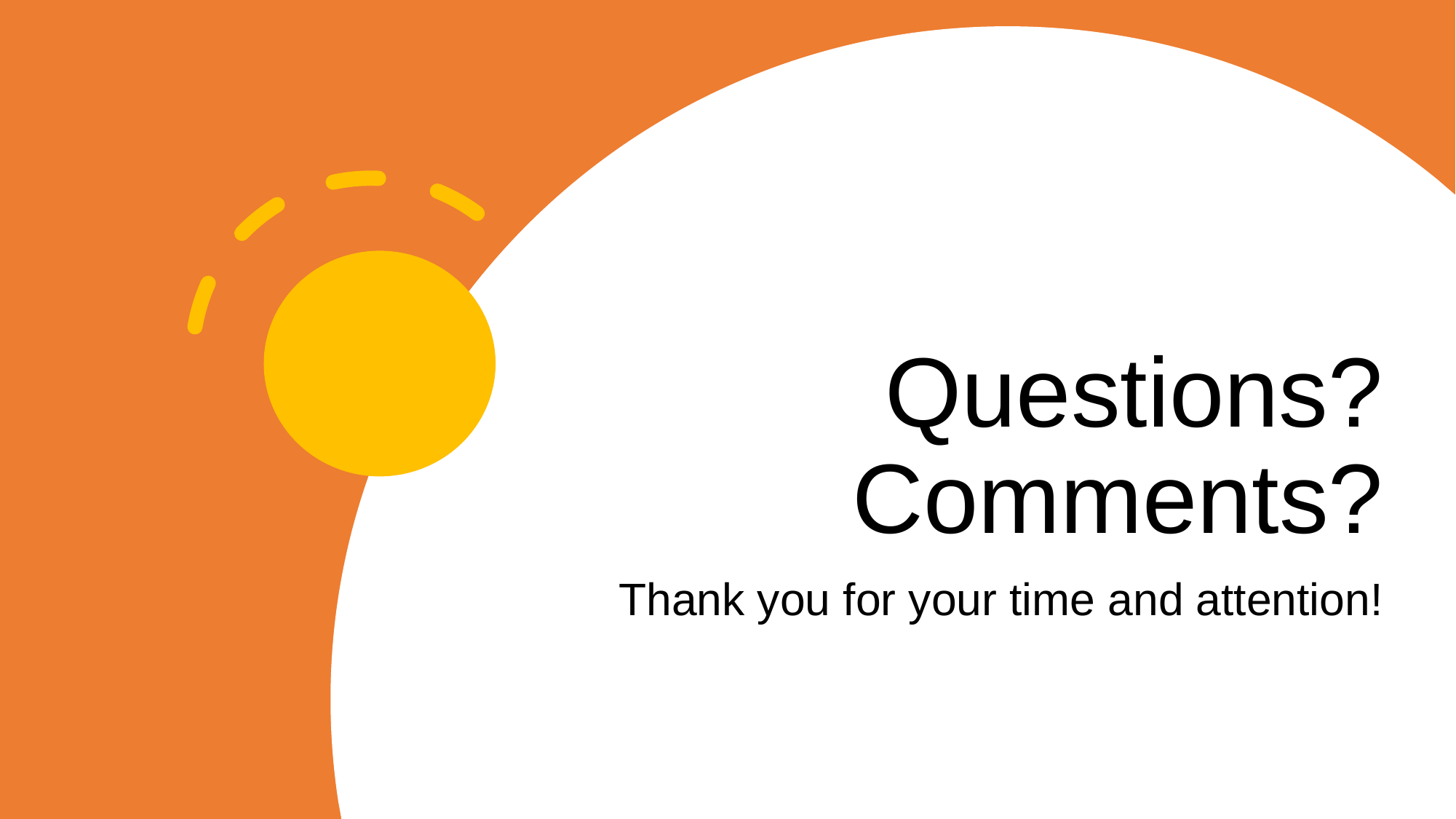

# Questions? Comments?

Thank you for your time and attention!